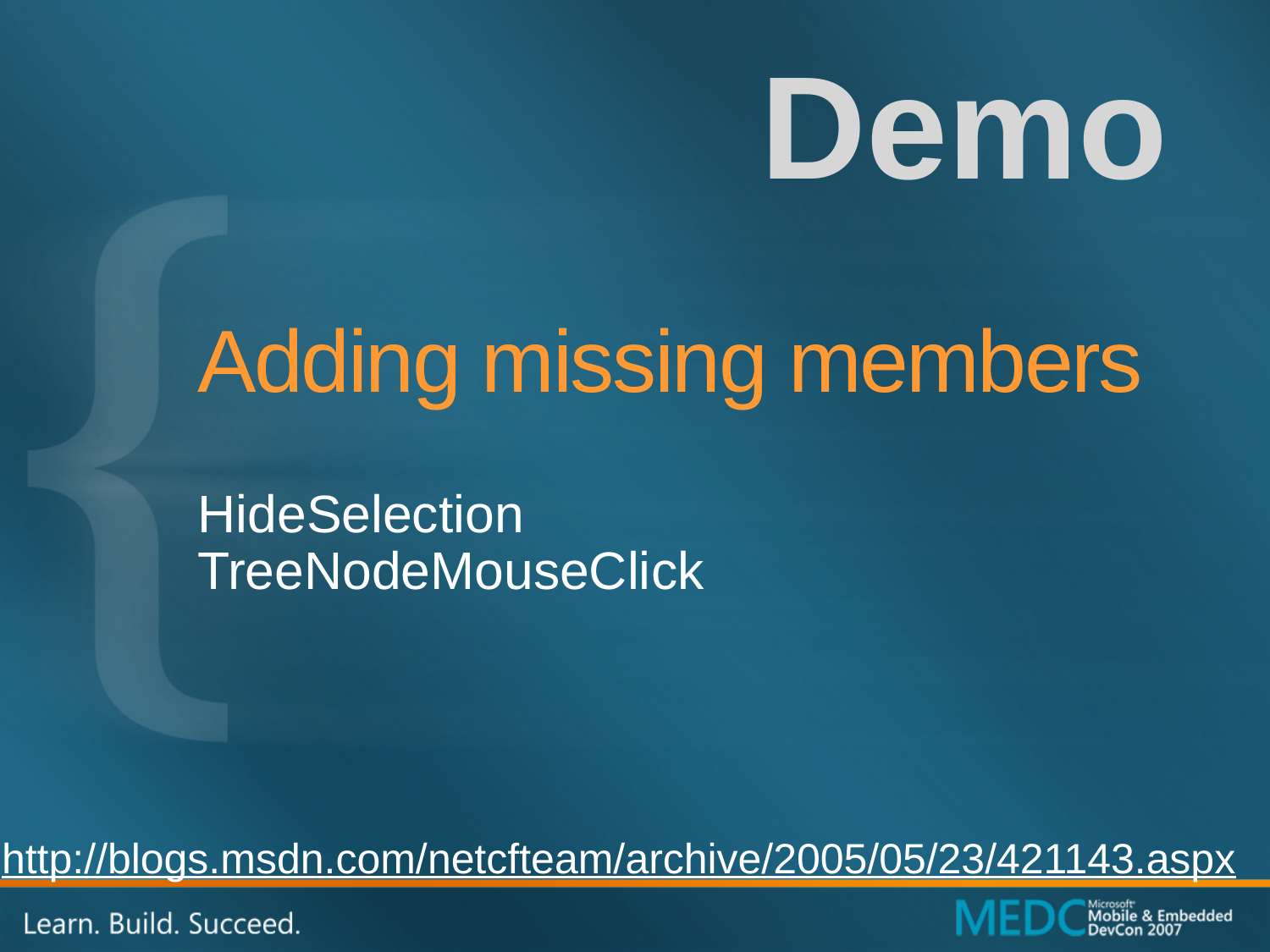

Demo
# Adding missing members
HideSelection
TreeNodeMouseClick
http://blogs.msdn.com/netcfteam/archive/2005/05/23/421143.aspx